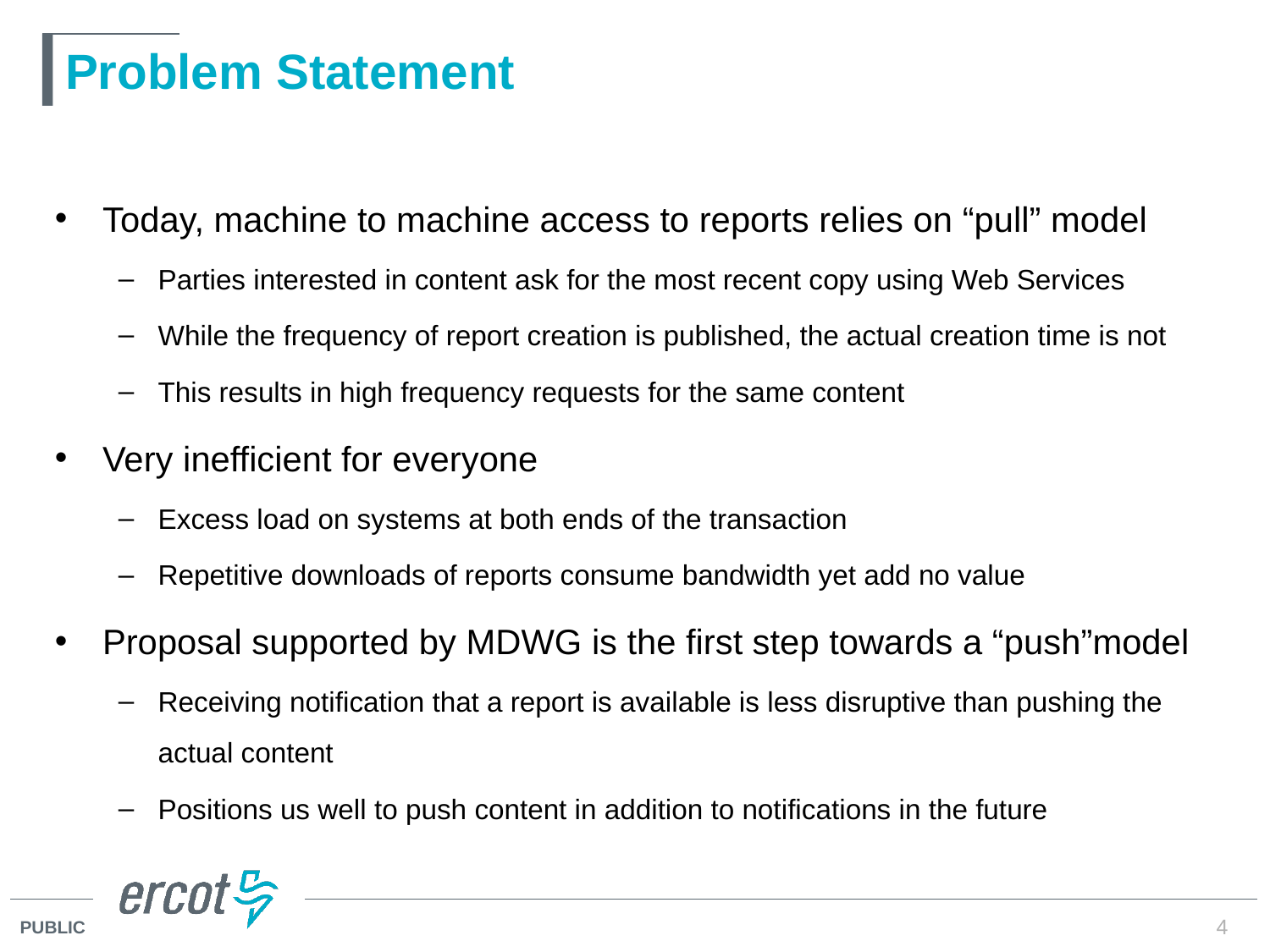

# Problem Statement
Today, machine to machine access to reports relies on “pull” model
Parties interested in content ask for the most recent copy using Web Services
While the frequency of report creation is published, the actual creation time is not
This results in high frequency requests for the same content
Very inefficient for everyone
Excess load on systems at both ends of the transaction
Repetitive downloads of reports consume bandwidth yet add no value
Proposal supported by MDWG is the first step towards a “push”model
Receiving notification that a report is available is less disruptive than pushing the actual content
Positions us well to push content in addition to notifications in the future

4